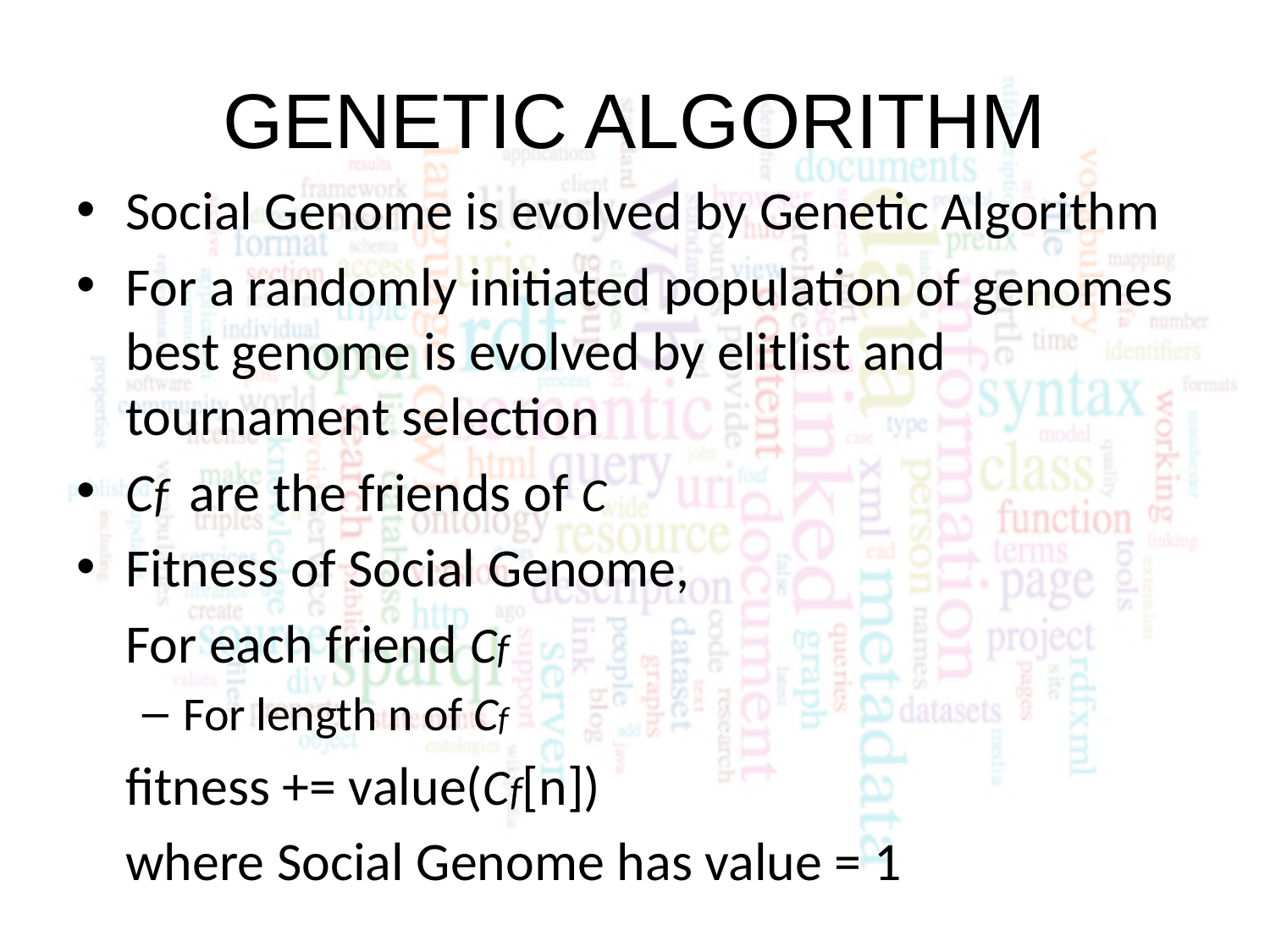

# GENETIC ALGORITHM
Social Genome is evolved by Genetic Algorithm
For a randomly initiated population of genomes best genome is evolved by elitlist and tournament selection
Cf  are the friends of C
Fitness of Social Genome,
	For each friend Cf
For length n of Cf
		fitness += value(Cf[n])
		where Social Genome has value = 1